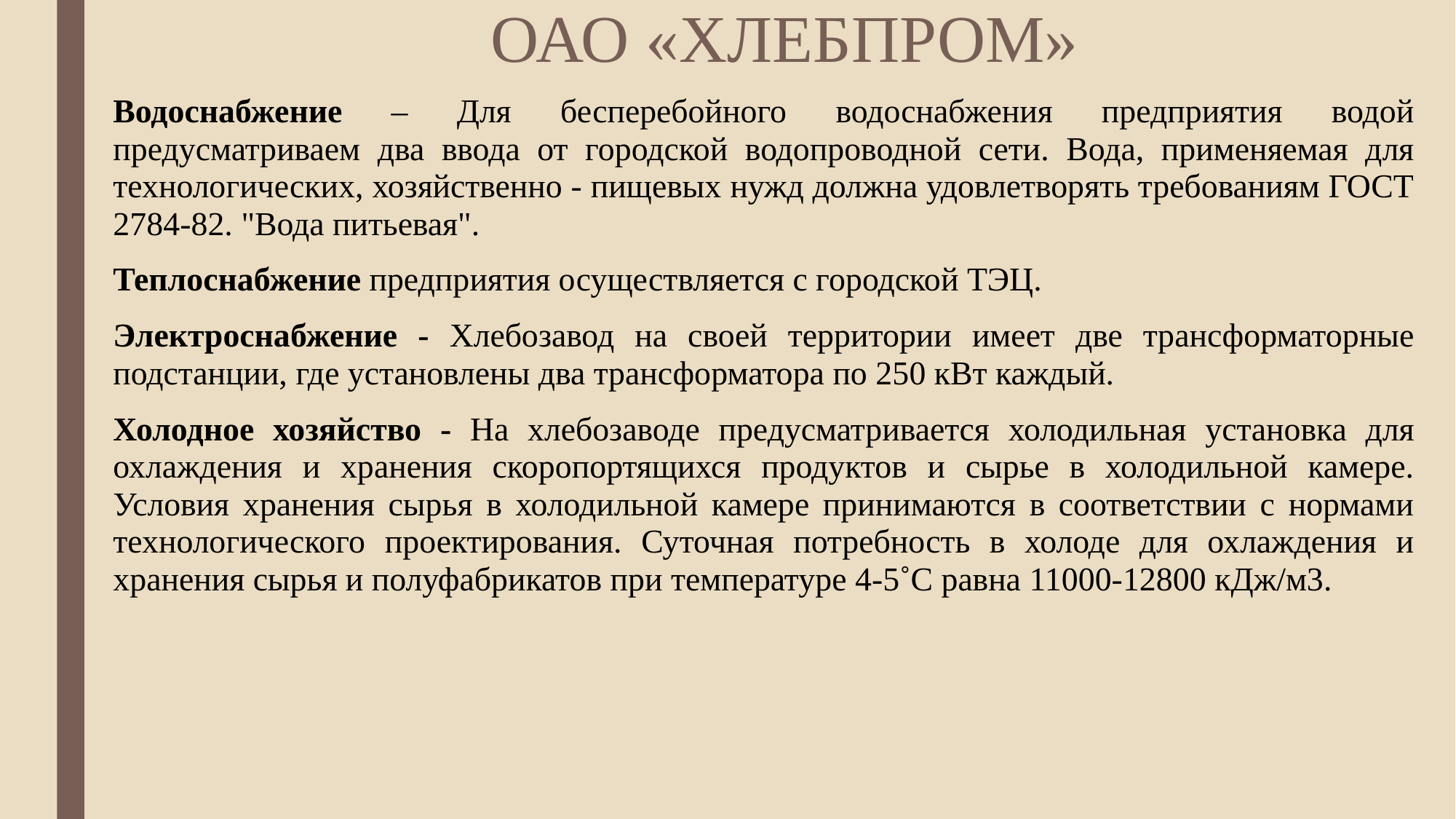

# ОАО «ХЛЕБПРОМ»
Водоснабжение – Для бесперебойного водоснабжения предприятия водой предусматриваем два ввода от городской водопроводной сети. Вода, применяемая для технологических, хозяйственно - пищевых нужд должна удовлетворять требованиям ГОСТ 2784-82. "Вода питьевая".
Теплоснабжение предприятия осуществляется с городской ТЭЦ.
Электроснабжение - Хлебозавод на своей территории имеет две трансформаторные подстанции, где установлены два трансформатора по 250 кВт каждый.
Холодное хозяйство - На хлебозаводе предусматривается холодильная установка для охлаждения и хранения скоропортящихся продуктов и сырье в холодильной камере. Условия хранения сырья в холодильной камере принимаются в соответствии с нормами технологического проектирования. Суточная потребность в холоде для охлаждения и хранения сырья и полуфабрикатов при температуре 4-5˚С равна 11000-12800 кДж/м3.